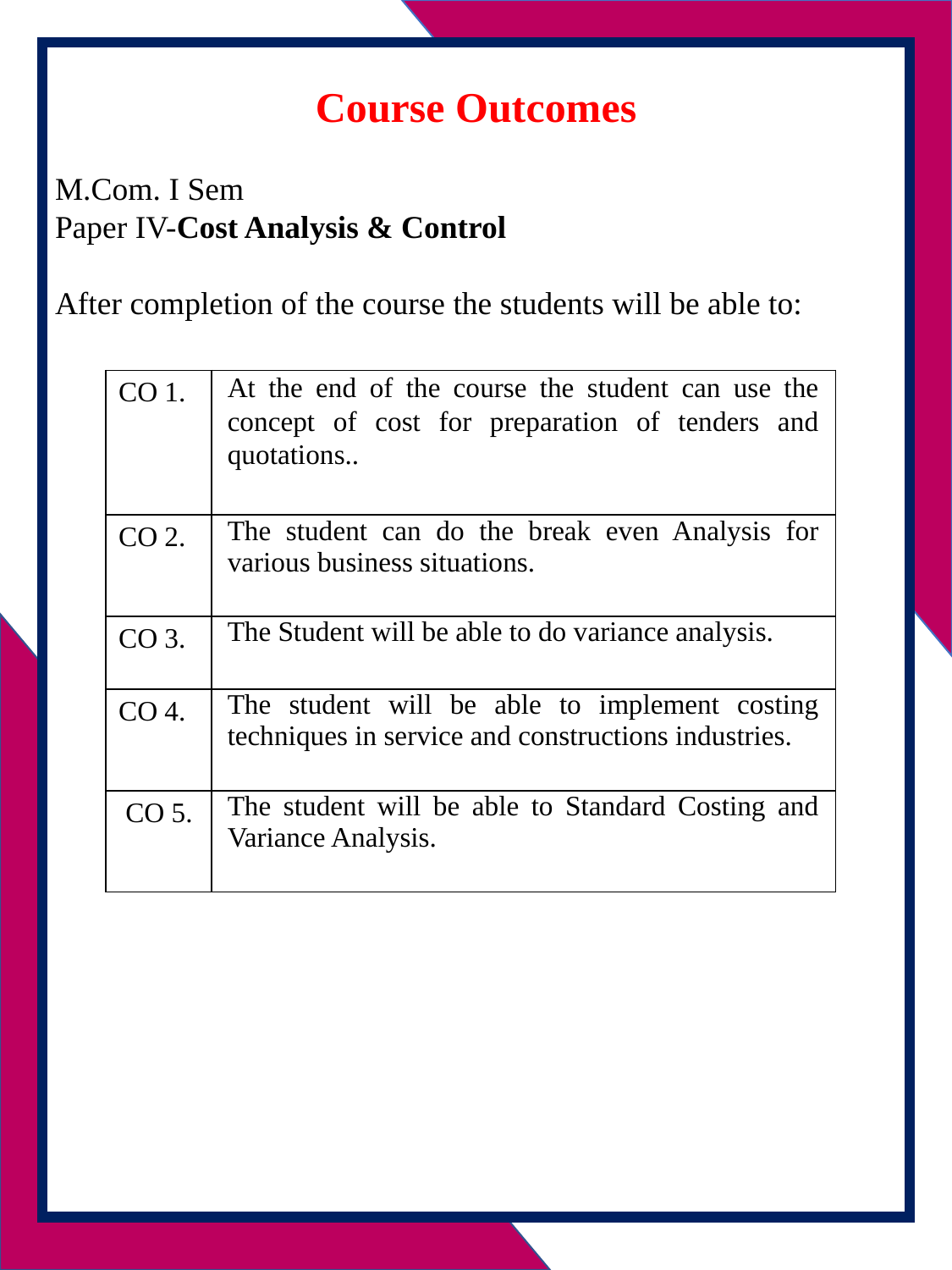

Course Outcomes

M.Com. I Sem
Paper IV-Cost Analysis & Control

After completion of the course the students will be able to:

| CO 1. | At the end of the course the student can use the concept of cost for preparation of tenders and quotations.. |
| --- | --- |
| CO 2. | The student can do the break even Analysis for various business situations. |
| CO 3. | The Student will be able to do variance analysis. |
| CO 4. | The student will be able to implement costing techniques in service and constructions industries. |
| CO 5. | The student will be able to Standard Costing and Variance Analysis. |